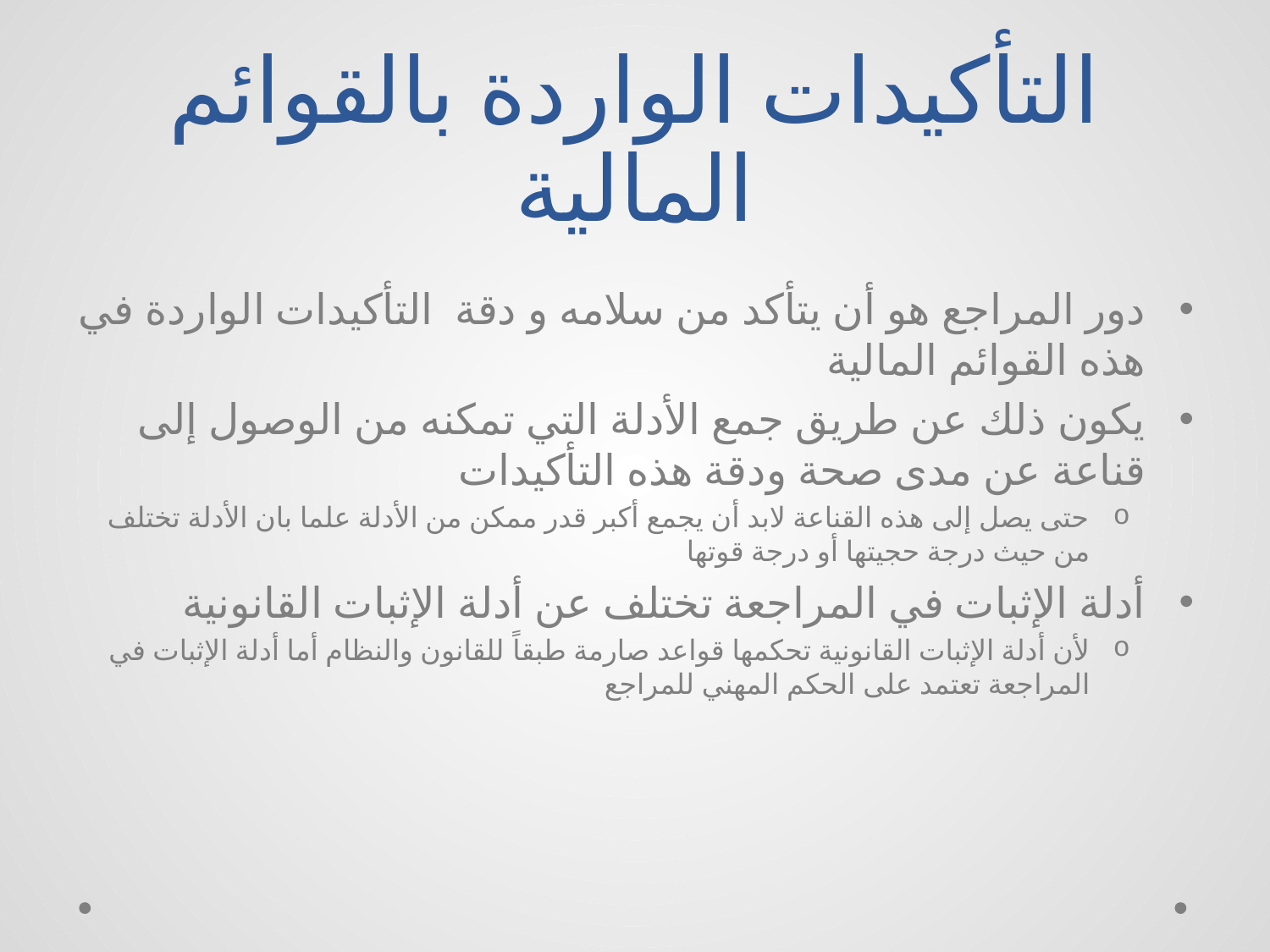

# التأكيدات الواردة بالقوائم المالية
دور المراجع هو أن يتأكد من سلامه و دقة  التأكيدات الواردة في هذه القوائم المالية
يكون ذلك عن طريق جمع الأدلة التي تمكنه من الوصول إلى قناعة عن مدى صحة ودقة هذه التأكيدات
حتى يصل إلى هذه القناعة لابد أن يجمع أكبر قدر ممكن من الأدلة علما بان الأدلة تختلف من حيث درجة حجيتها أو درجة قوتها
أدلة الإثبات في المراجعة تختلف عن أدلة الإثبات القانونية
لأن أدلة الإثبات القانونية تحكمها قواعد صارمة طبقاً للقانون والنظام أما أدلة الإثبات في المراجعة تعتمد على الحكم المهني للمراجع